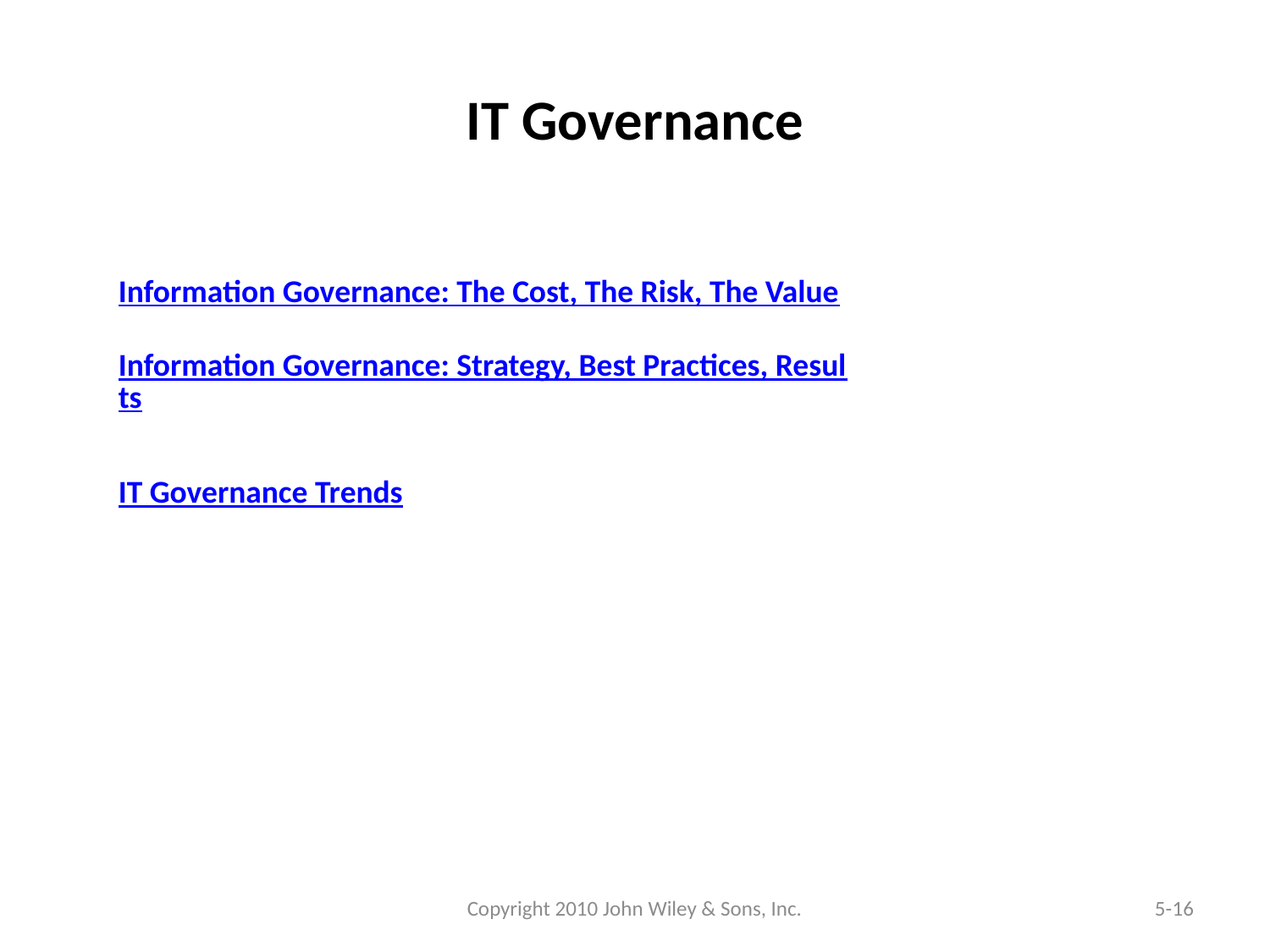

# IT Governance
Information Governance: The Cost, The Risk, The Value

Information Governance: Strategy, Best Practices, Results
IT Governance Trends
Copyright 2010 John Wiley & Sons, Inc.
5-16